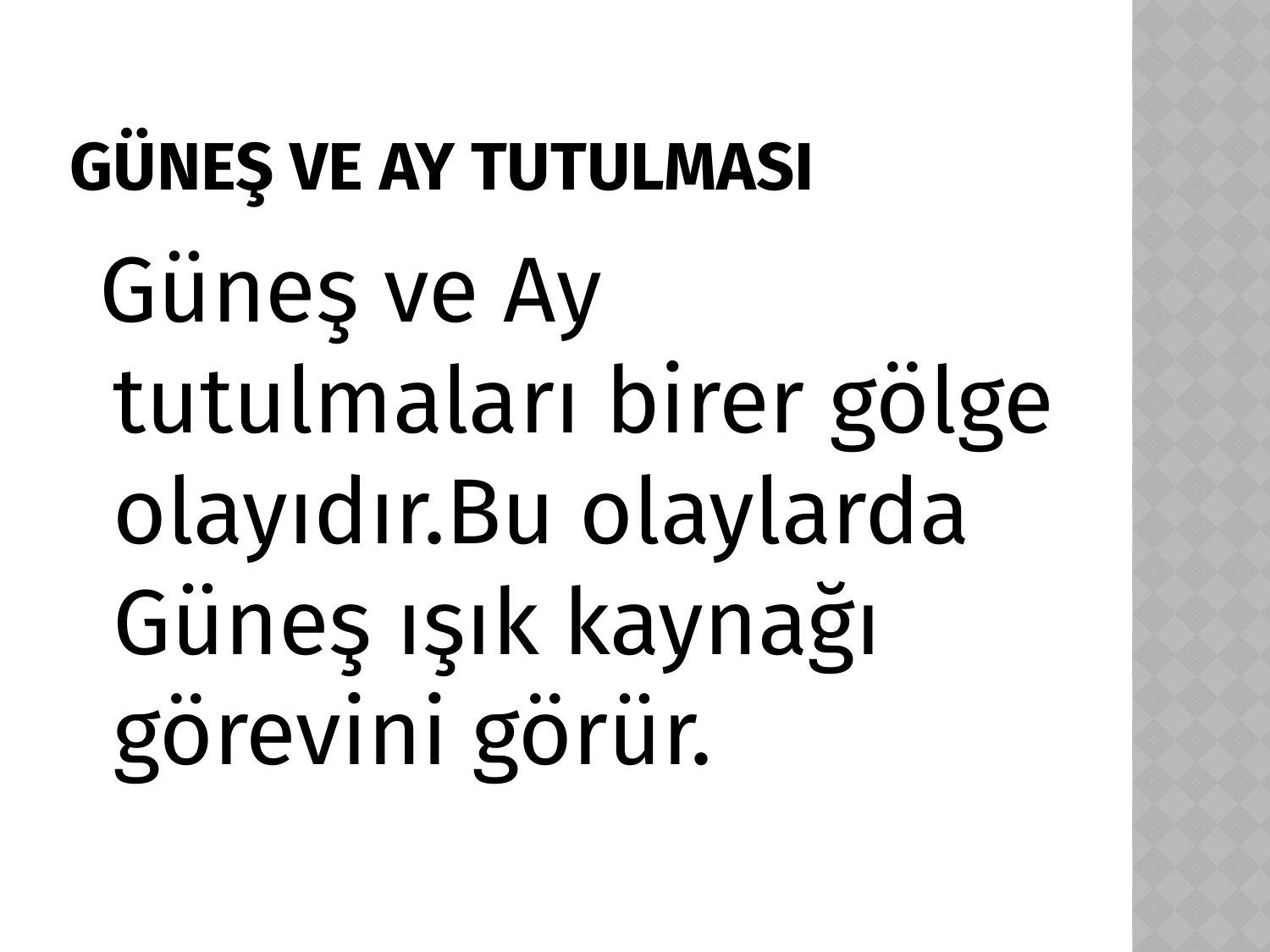

# GÜNEŞ VE AY TUTULMASI
  Güneş ve Ay tutulmaları birer gölge olayıdır.Bu olaylarda Güneş ışık kaynağı görevini görür.